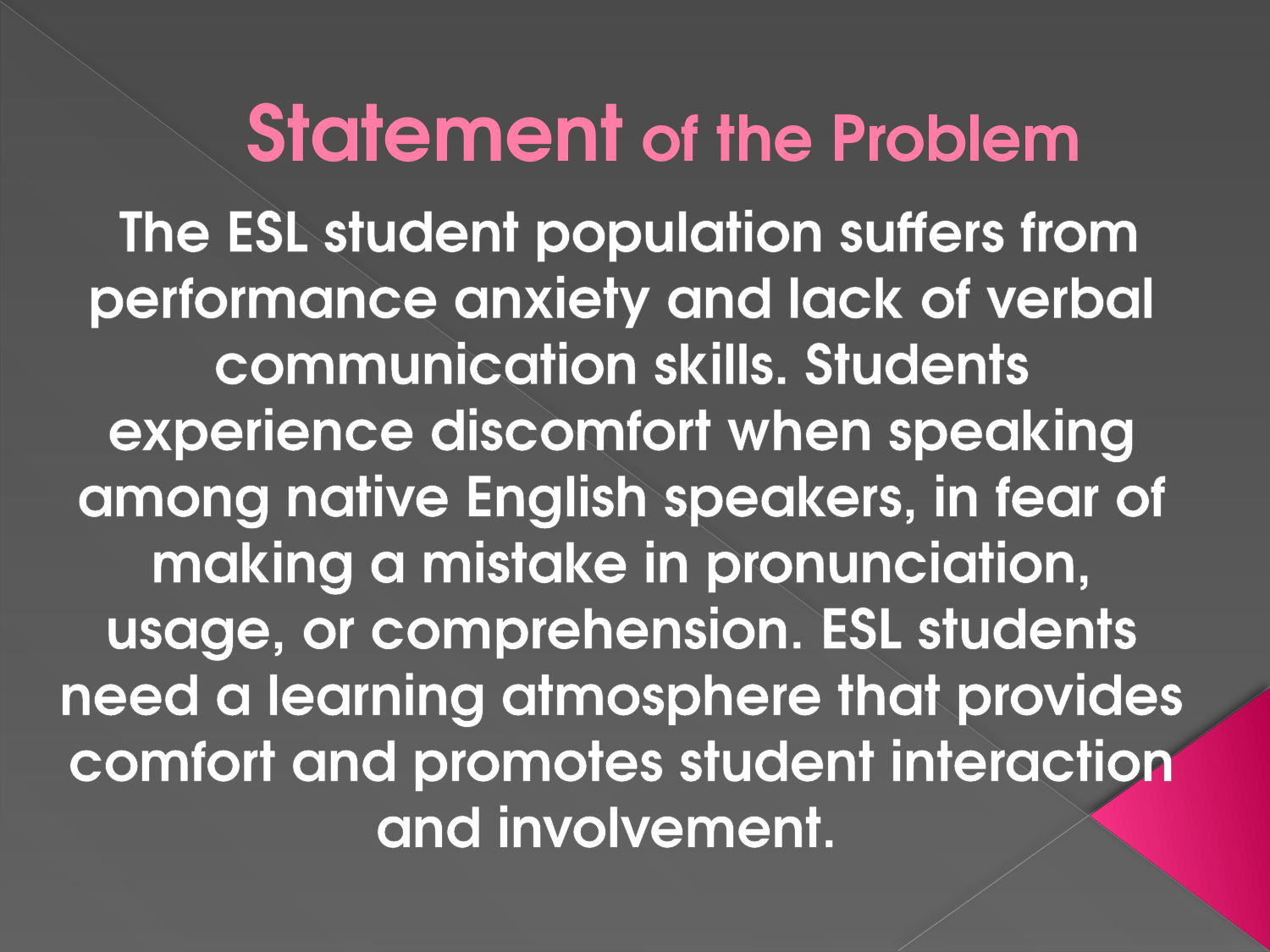

# Statement of the Problem
 The ESL student population suffers from performance anxiety and lack of verbal communication skills. Students experience discomfort when speaking among native English speakers, in fear of making a mistake in pronunciation, usage, or comprehension. ESL students need a learning atmosphere that provides comfort and promotes student interaction and involvement.